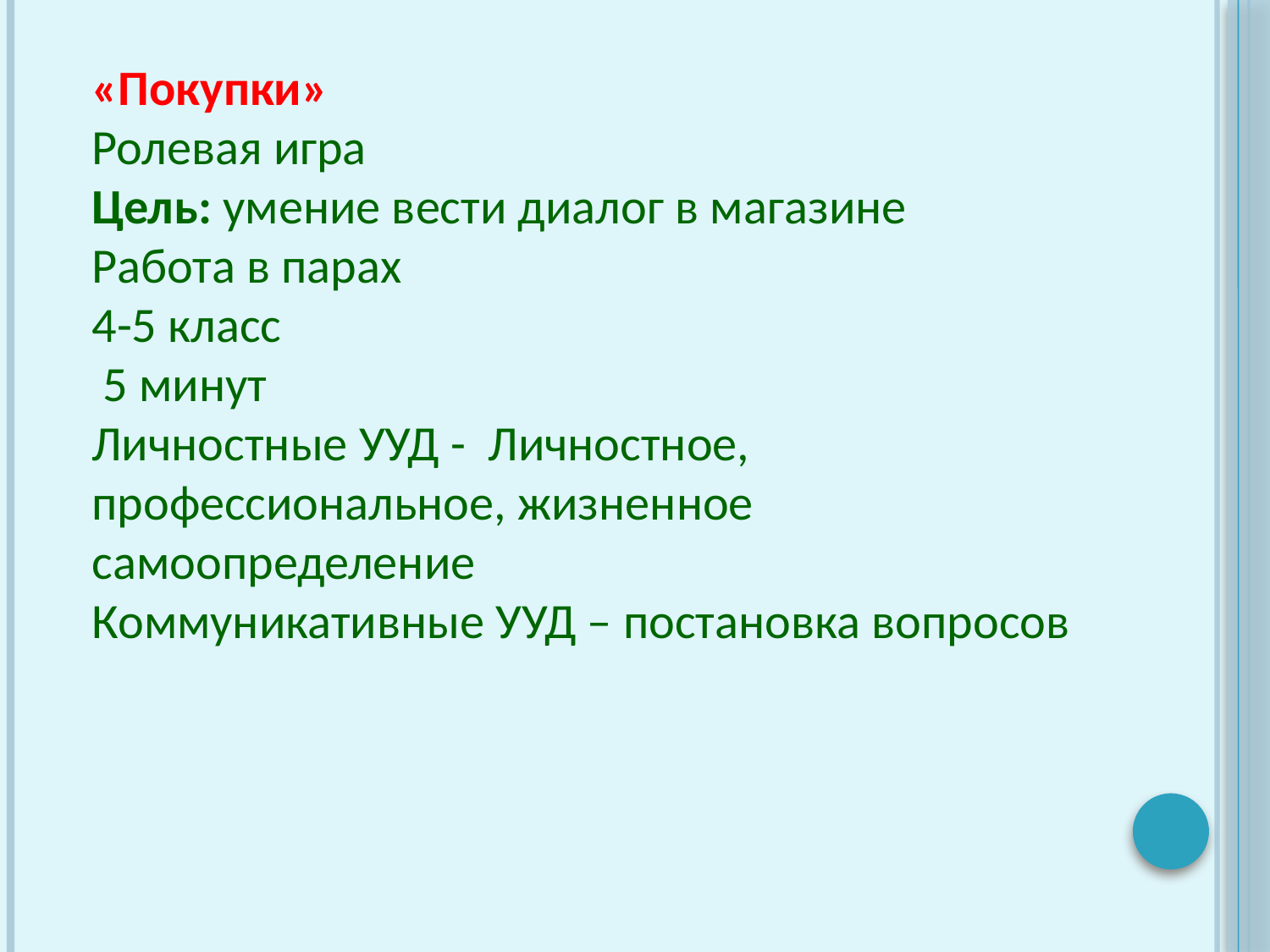

«Покупки»
Ролевая игра
Цель: умение вести диалог в магазине
Работа в парах
4-5 класс
 5 минут
Личностные УУД -  Личностное, профессиональное, жизненное самоопределение
Коммуникативные УУД – постановка вопросов